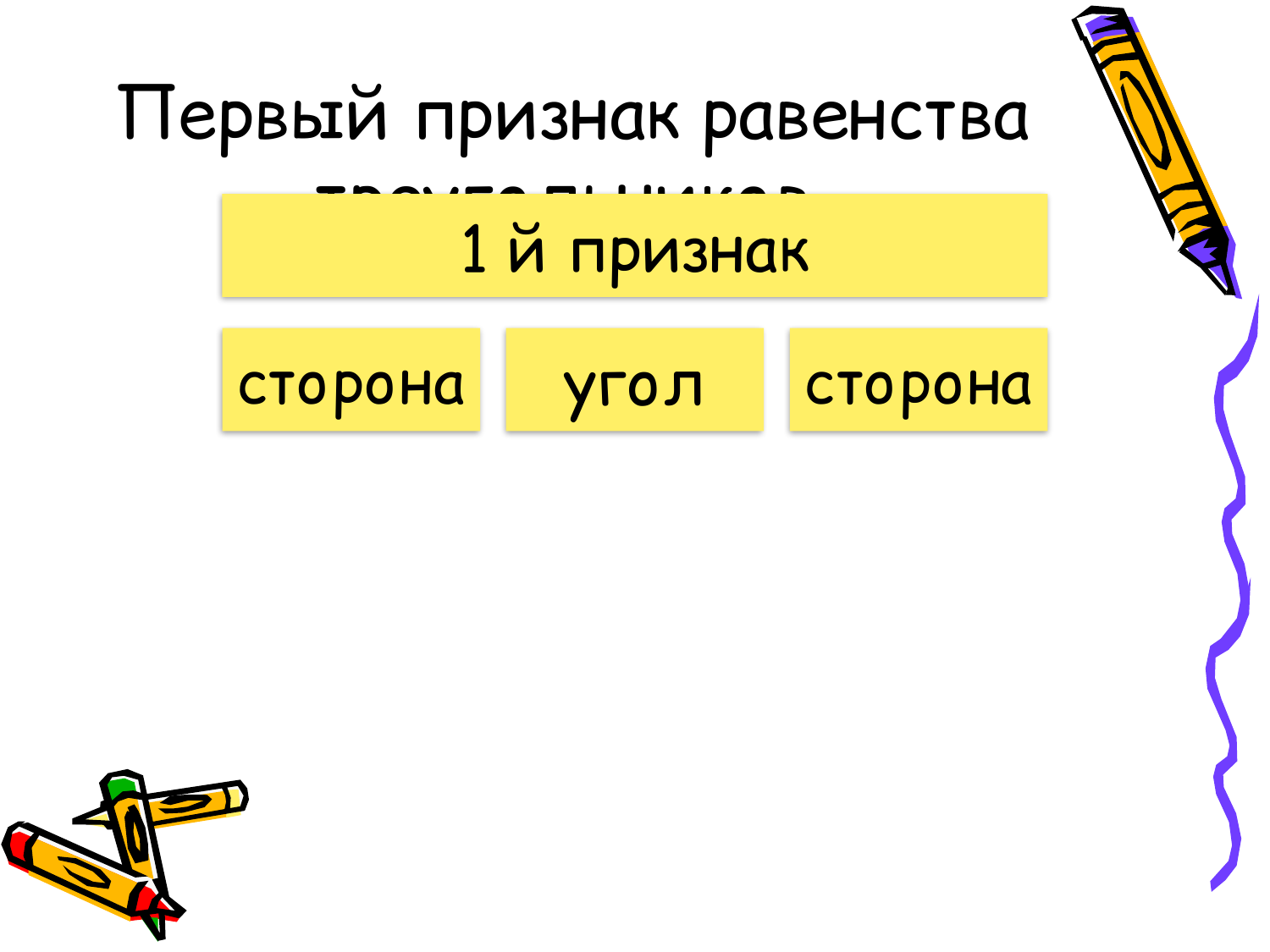

# Первый признак равенства треугольников.
1 й признак
сторона
угол
сторона
1 признак
сторона